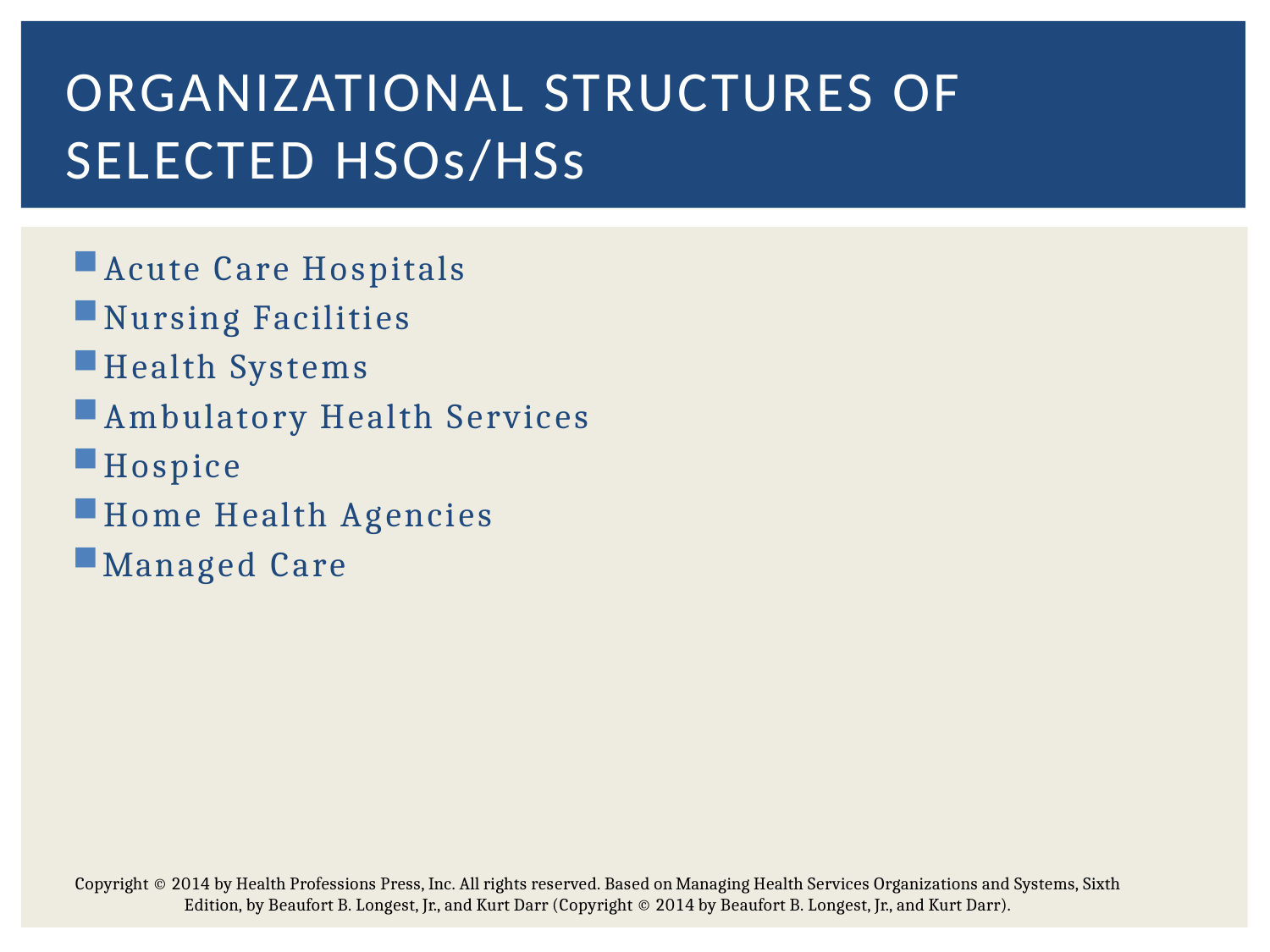

# Organizational Structures of Selected HSOs/HSs
Acute Care Hospitals
Nursing Facilities
Health Systems
Ambulatory Health Services
Hospice
Home Health Agencies
Managed Care
Copyright © 2014 by Health Professions Press, Inc. All rights reserved. Based on Managing Health Services Organizations and Systems, Sixth Edition, by Beaufort B. Longest, Jr., and Kurt Darr (Copyright © 2014 by Beaufort B. Longest, Jr., and Kurt Darr).